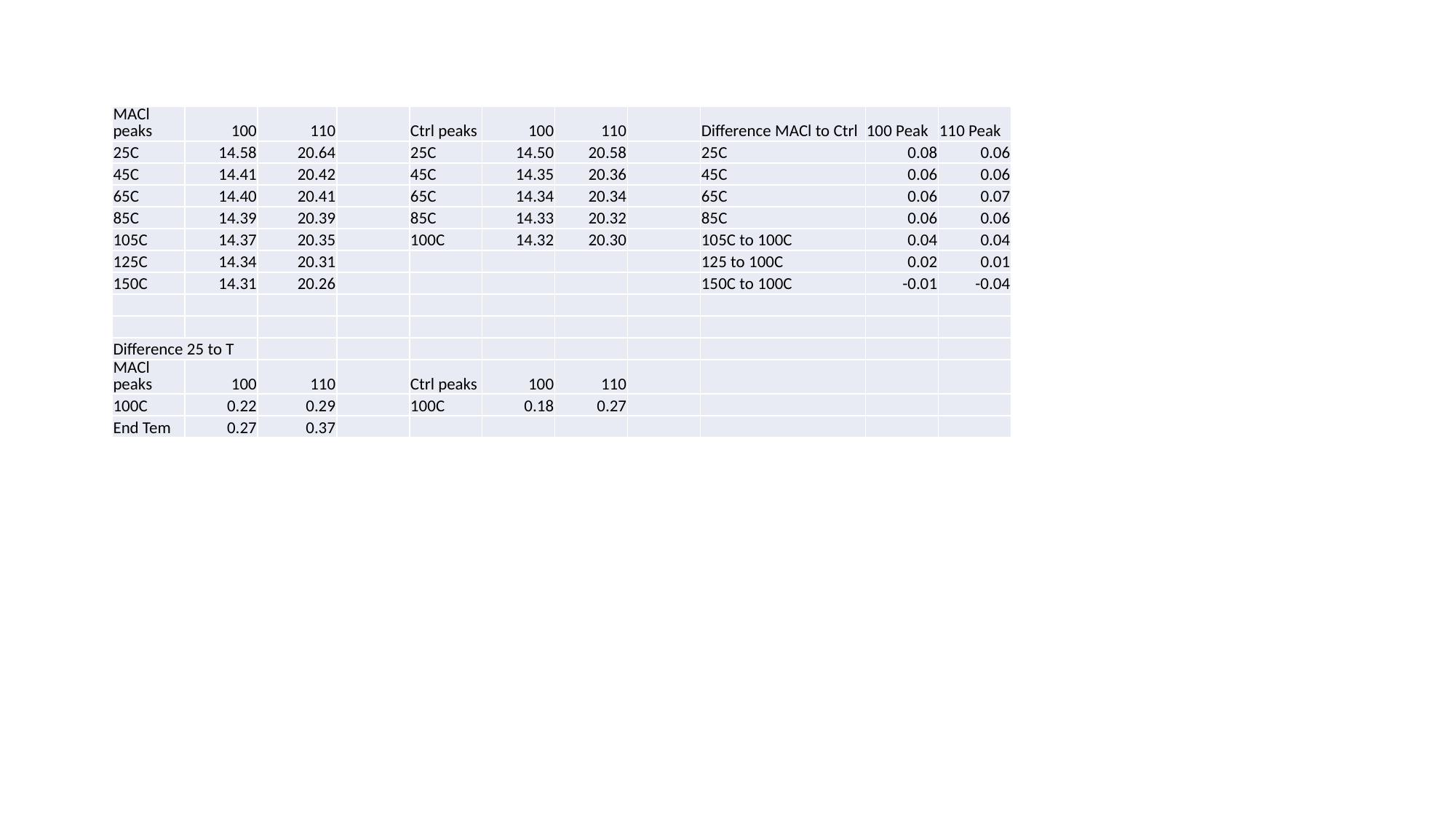

| MACl peaks | 100 | 110 |  | Ctrl peaks | 100 | 110 |  | Difference MACl to Ctrl | 100 Peak | 110 Peak |
| --- | --- | --- | --- | --- | --- | --- | --- | --- | --- | --- |
| 25C | 14.58 | 20.64 |  | 25C | 14.50 | 20.58 |  | 25C | 0.08 | 0.06 |
| 45C | 14.41 | 20.42 |  | 45C | 14.35 | 20.36 |  | 45C | 0.06 | 0.06 |
| 65C | 14.40 | 20.41 |  | 65C | 14.34 | 20.34 |  | 65C | 0.06 | 0.07 |
| 85C | 14.39 | 20.39 |  | 85C | 14.33 | 20.32 |  | 85C | 0.06 | 0.06 |
| 105C | 14.37 | 20.35 |  | 100C | 14.32 | 20.30 |  | 105C to 100C | 0.04 | 0.04 |
| 125C | 14.34 | 20.31 |  |  |  |  |  | 125 to 100C | 0.02 | 0.01 |
| 150C | 14.31 | 20.26 |  |  |  |  |  | 150C to 100C | -0.01 | -0.04 |
|  |  |  |  |  |  |  |  |  |  |  |
|  |  |  |  |  |  |  |  |  |  |  |
| Difference 25 to T |  |  |  |  |  |  |  |  |  |  |
| MACl peaks | 100 | 110 |  | Ctrl peaks | 100 | 110 |  |  |  |  |
| 100C | 0.22 | 0.29 |  | 100C | 0.18 | 0.27 |  |  |  |  |
| End Tem | 0.27 | 0.37 |  |  |  |  |  |  |  |  |